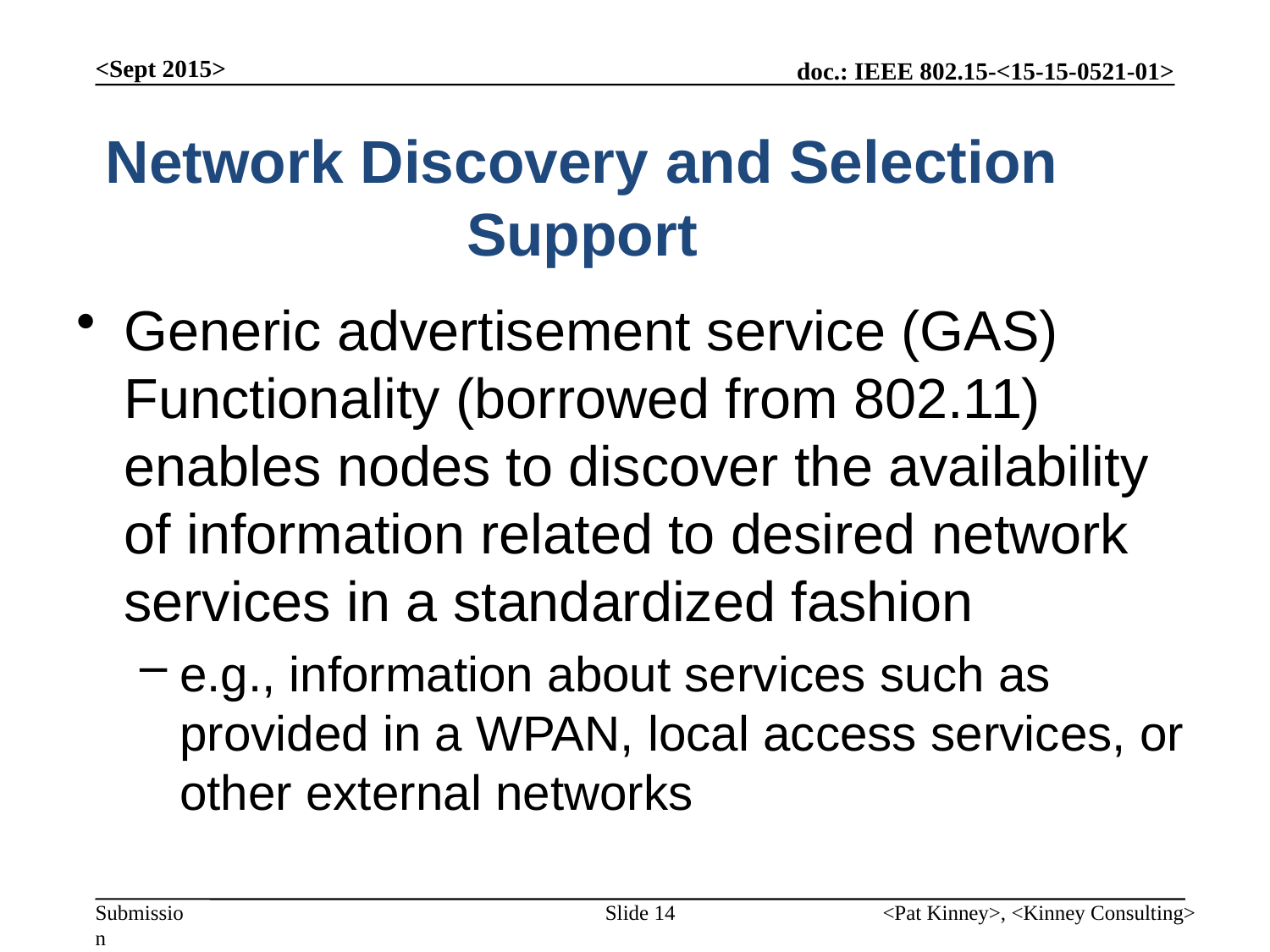

<Sept 2015>
# Network Discovery and Selection Support
Generic advertisement service (GAS)
Functionality (borrowed from 802.11) enables nodes to discover the availability of information related to desired network services in a standardized fashion
e.g., information about services such as provided in a WPAN, local access services, or other external networks
Slide 14
<Pat Kinney>, <Kinney Consulting>